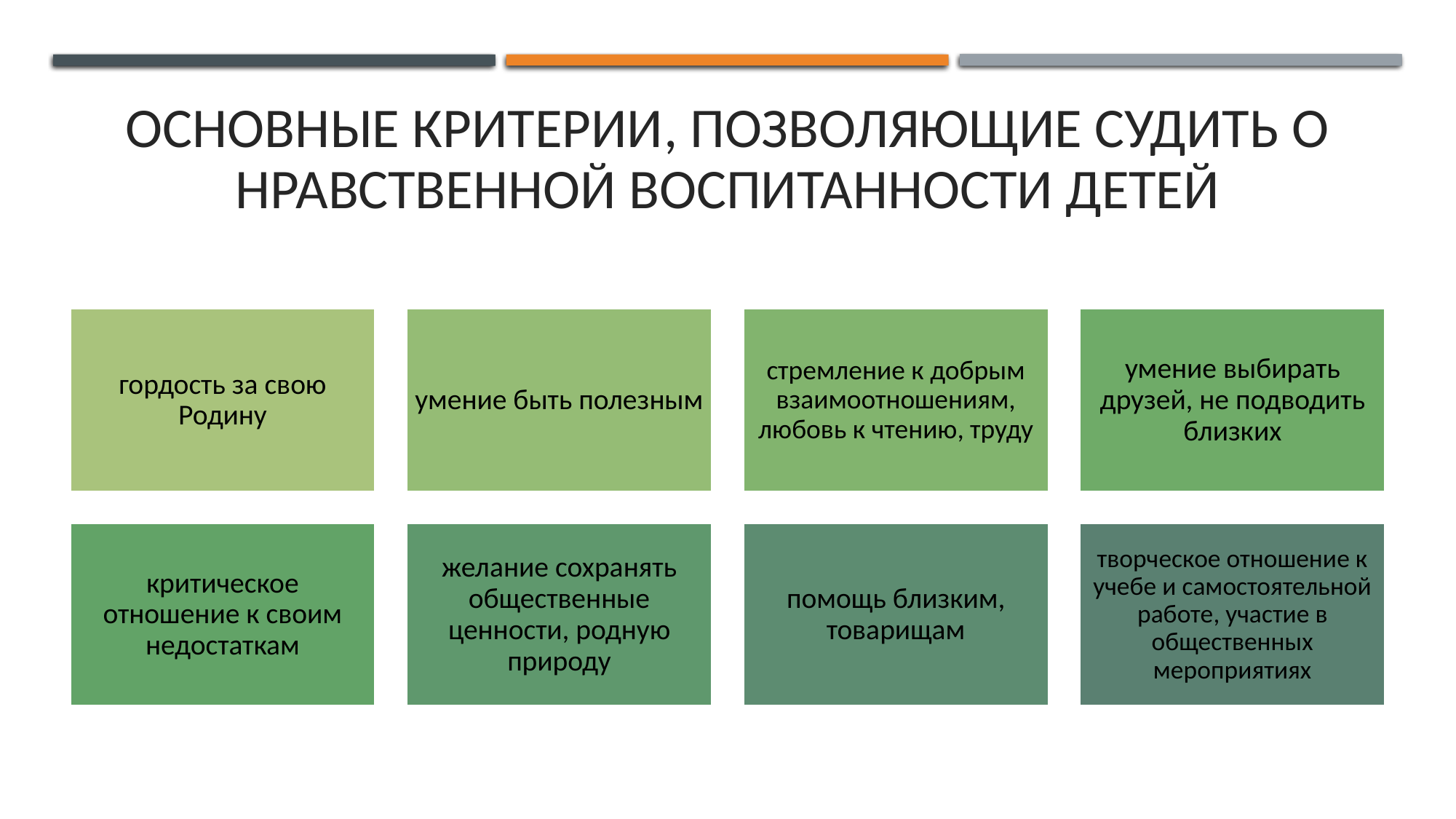

# Основные критерии, позволяющие судить о нравственной воспитанности детей
гордость за свою Родину
умение быть полезным
стремление к добрым взаимоотношениям, любовь к чтению, труду
умение выбирать друзей, не подводить близких
критическое отношение к своим недостаткам
желание сохранять общественные ценности, родную природу
помощь близким, товарищам
творческое отношение к учебе и самостоятельной работе, участие в общественных мероприятиях